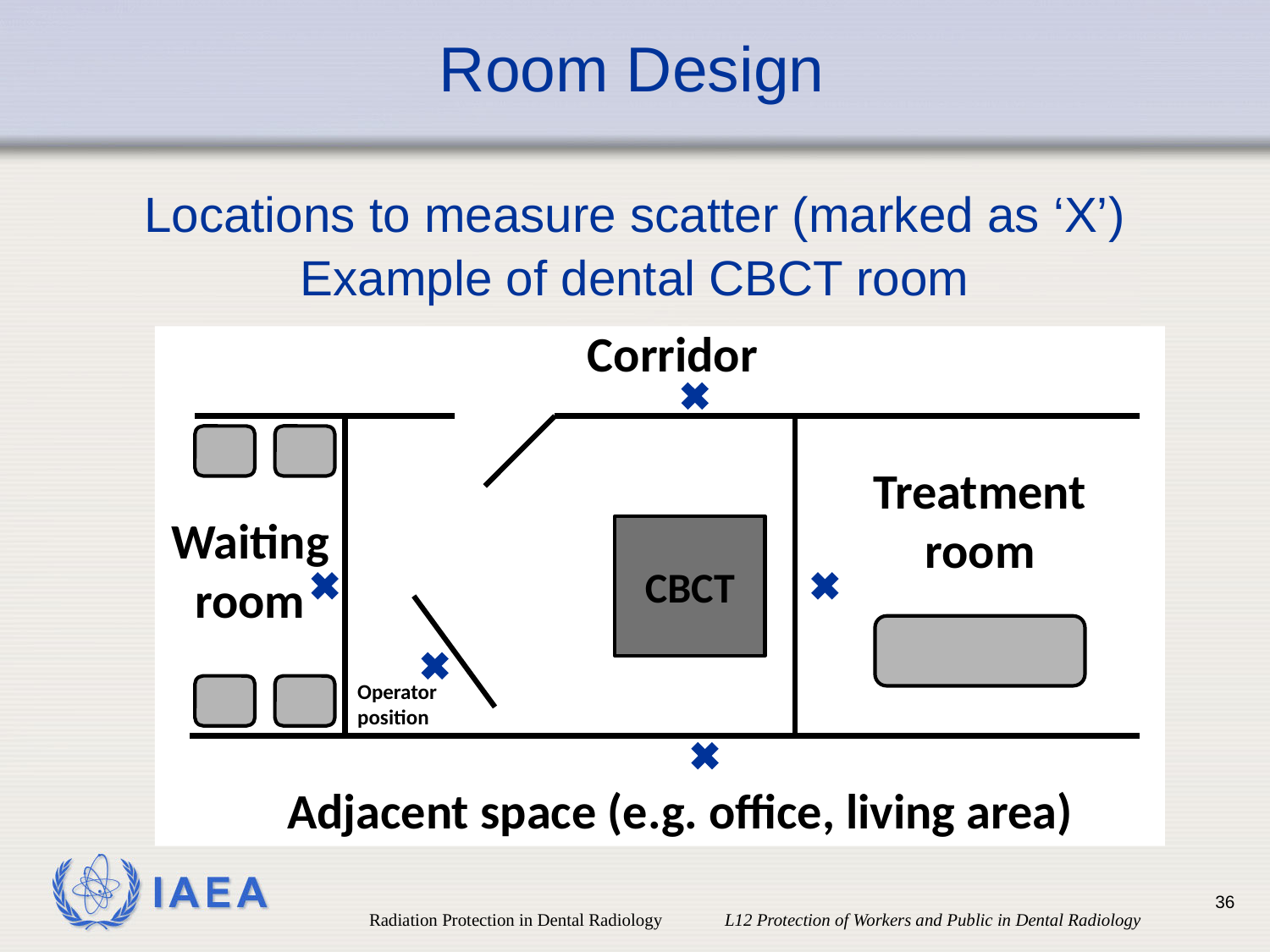

# Room Design
Locations to measure scatter (marked as ‘X’)
Example of dental CBCT room
Corridor

Treatment room
Waiting room
CBCT

Operator
position

Adjacent space (e.g. office, living area)
36
Radiation Protection in Dental Radiology              L12 Protection of Workers and Public in Dental Radiology